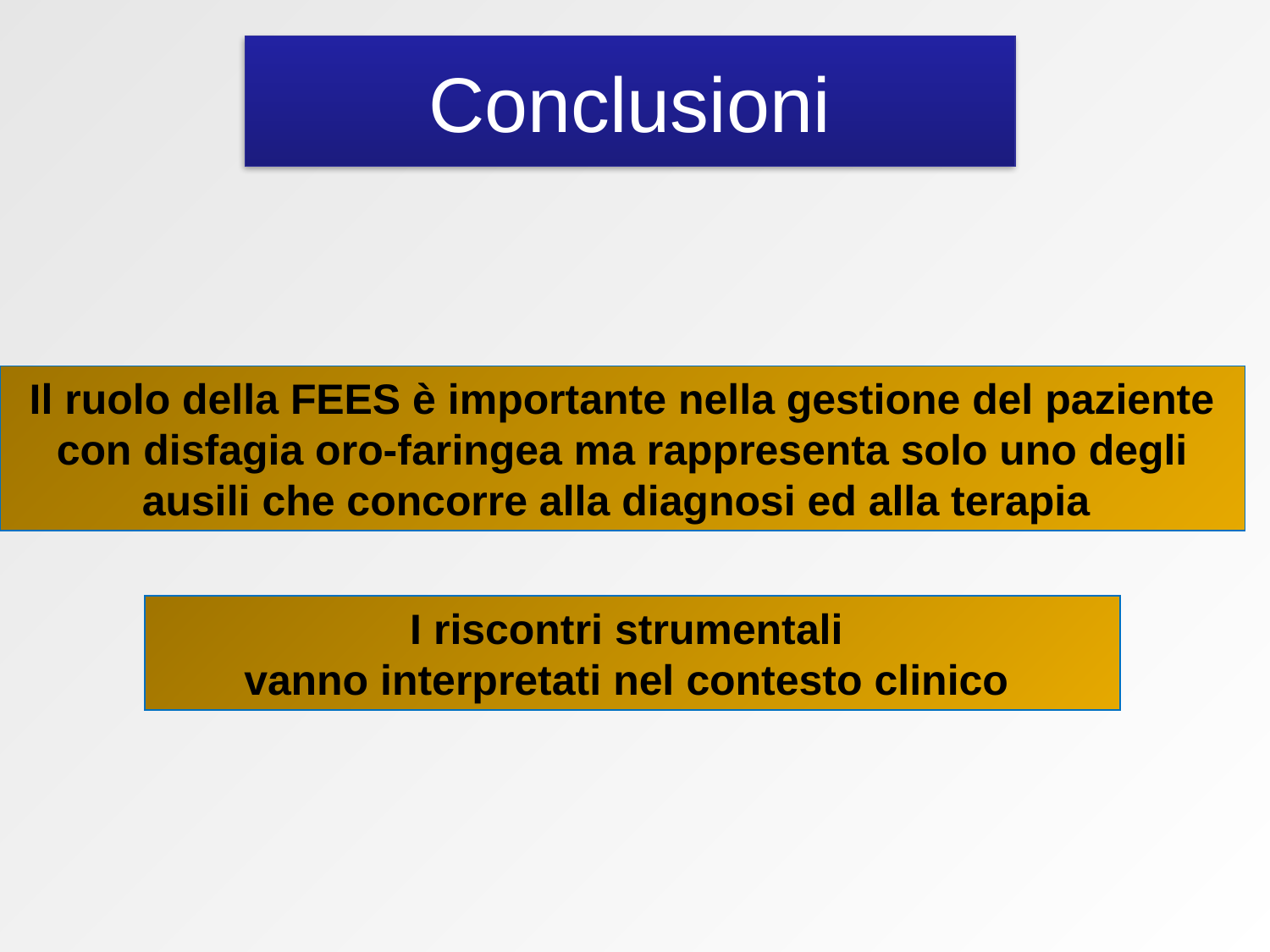

# Conclusioni
Il ruolo della FEES è importante nella gestione del paziente con disfagia oro-faringea ma rappresenta solo uno degli ausili che concorre alla diagnosi ed alla terapia
I riscontri strumentali
vanno interpretati nel contesto clinico